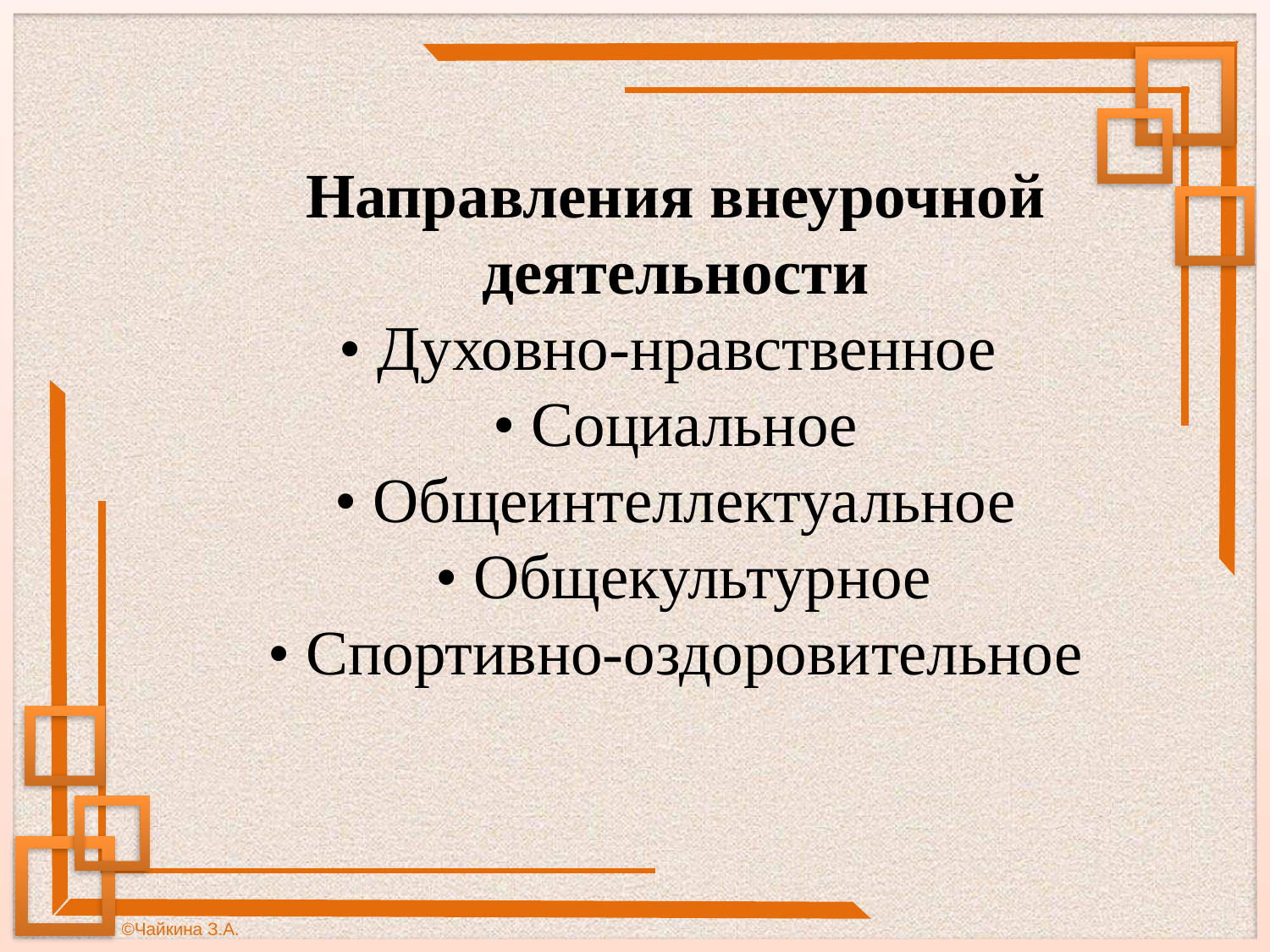

# Направления внеурочной деятельности • Духовно-нравственное • Социальное • Общеинтеллектуальное • Общекультурное • Спортивно-оздоровительное